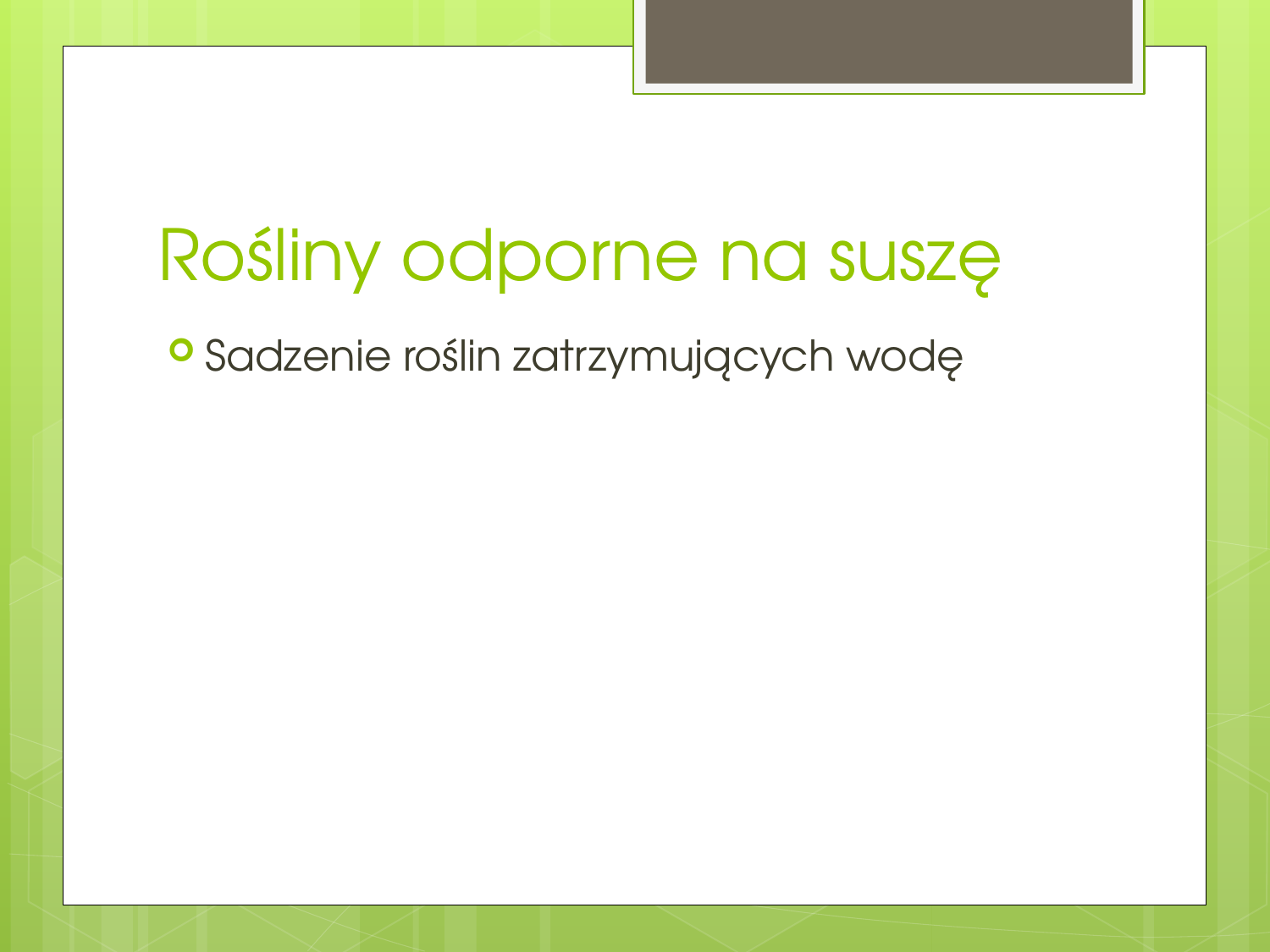

# Rośliny odporne na suszę
Sadzenie roślin zatrzymujących wodę